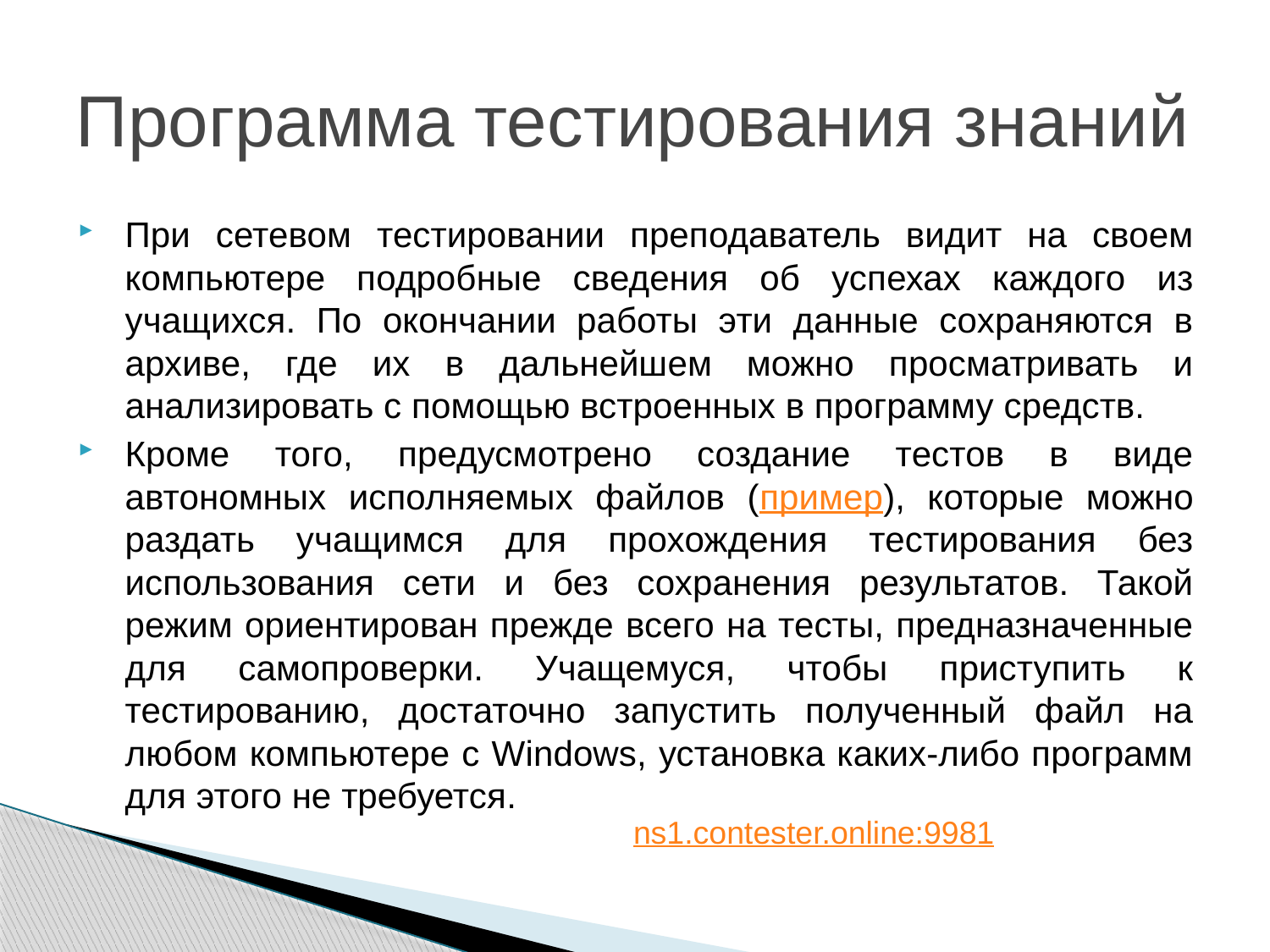

# Программа тестирования знаний
При сетевом тестировании преподаватель видит на своем компьютере подробные сведения об успехах каждого из учащихся. По окончании работы эти данные сохраняются в архиве, где их в дальнейшем можно просматривать и анализировать с помощью встроенных в программу средств.
Кроме того, предусмотрено создание тестов в виде автономных исполняемых файлов (пример), которые можно раздать учащимся для прохождения тестирования без использования сети и без сохранения результатов. Такой режим ориентирован прежде всего на тесты, предназначенные для самопроверки. Учащемуся, чтобы приступить к тестированию, достаточно запустить полученный файл на любом компьютере с Windows, установка каких-либо программ для этого не требуется.

ns1.contester.online:9981